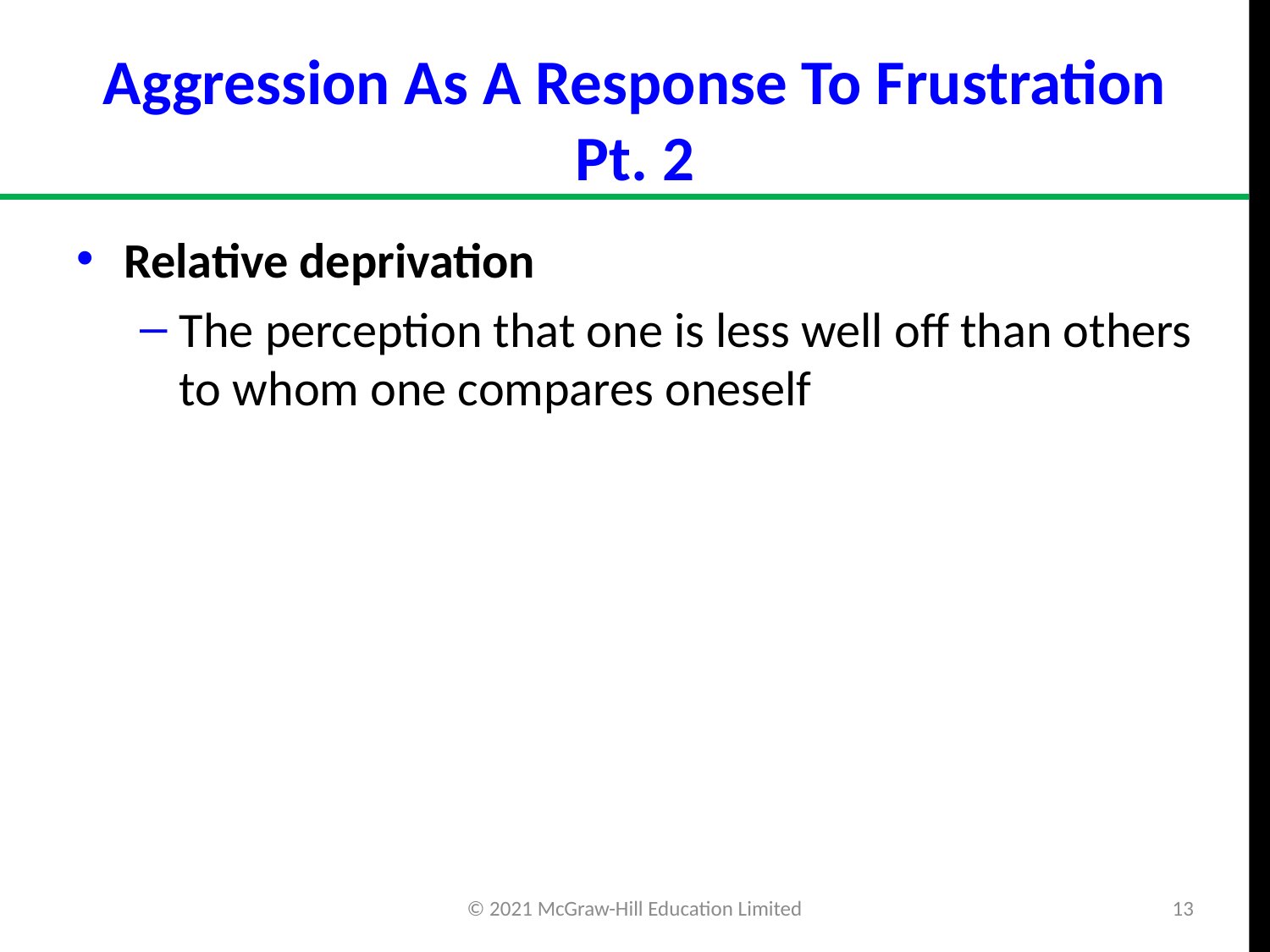

# Aggression As A Response To Frustration Pt. 2
Relative deprivation
The perception that one is less well off than others to whom one compares oneself

© 2021 McGraw-Hill Education Limited
13